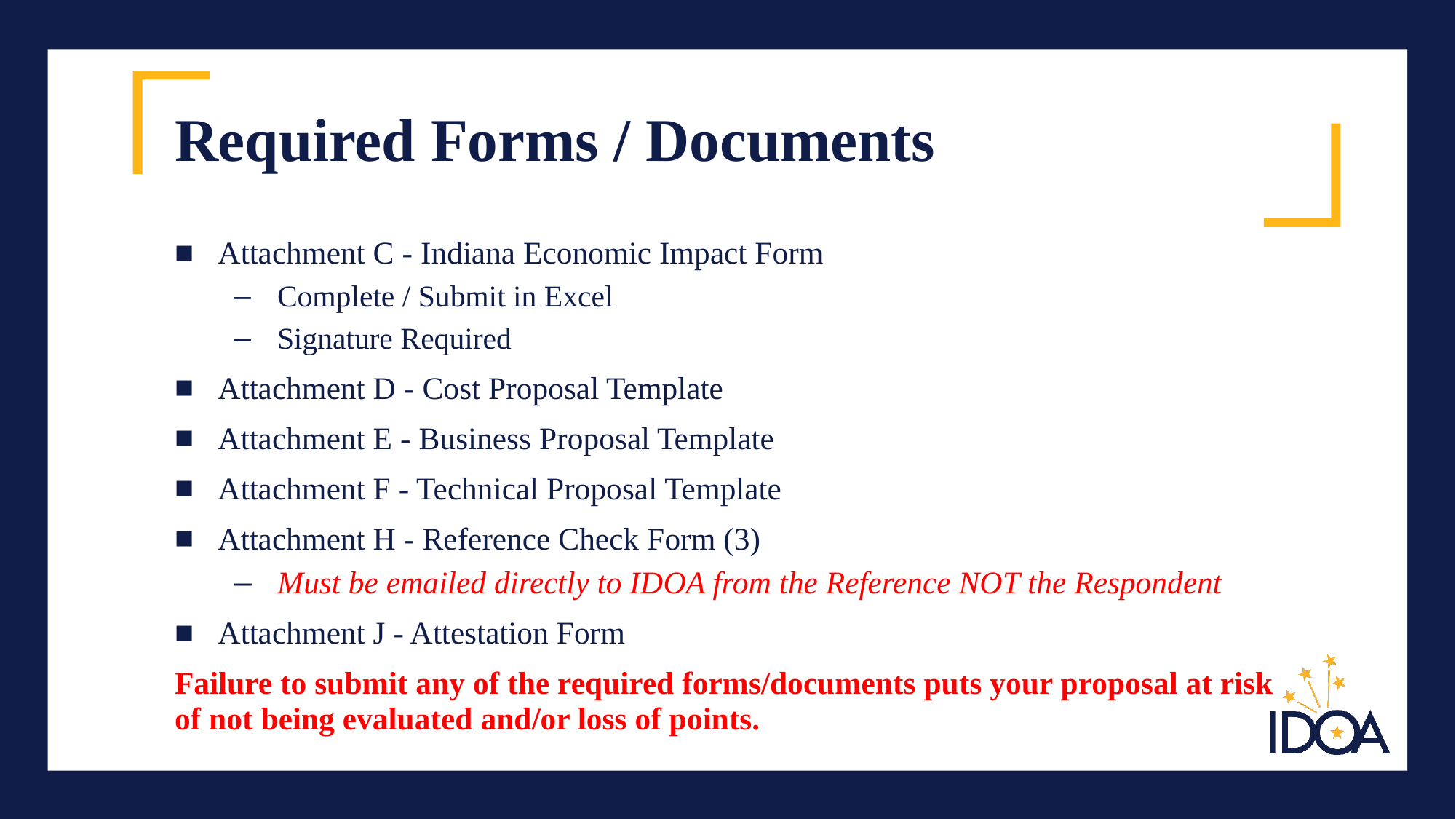

# Required Forms / Documents
Attachment C - Indiana Economic Impact Form
Complete / Submit in Excel
Signature Required
Attachment D - Cost Proposal Template
Attachment E - Business Proposal Template
Attachment F - Technical Proposal Template
Attachment H - Reference Check Form (3)
Must be emailed directly to IDOA from the Reference NOT the Respondent
Attachment J - Attestation Form
Failure to submit any of the required forms/documents puts your proposal at risk of not being evaluated and/or loss of points.